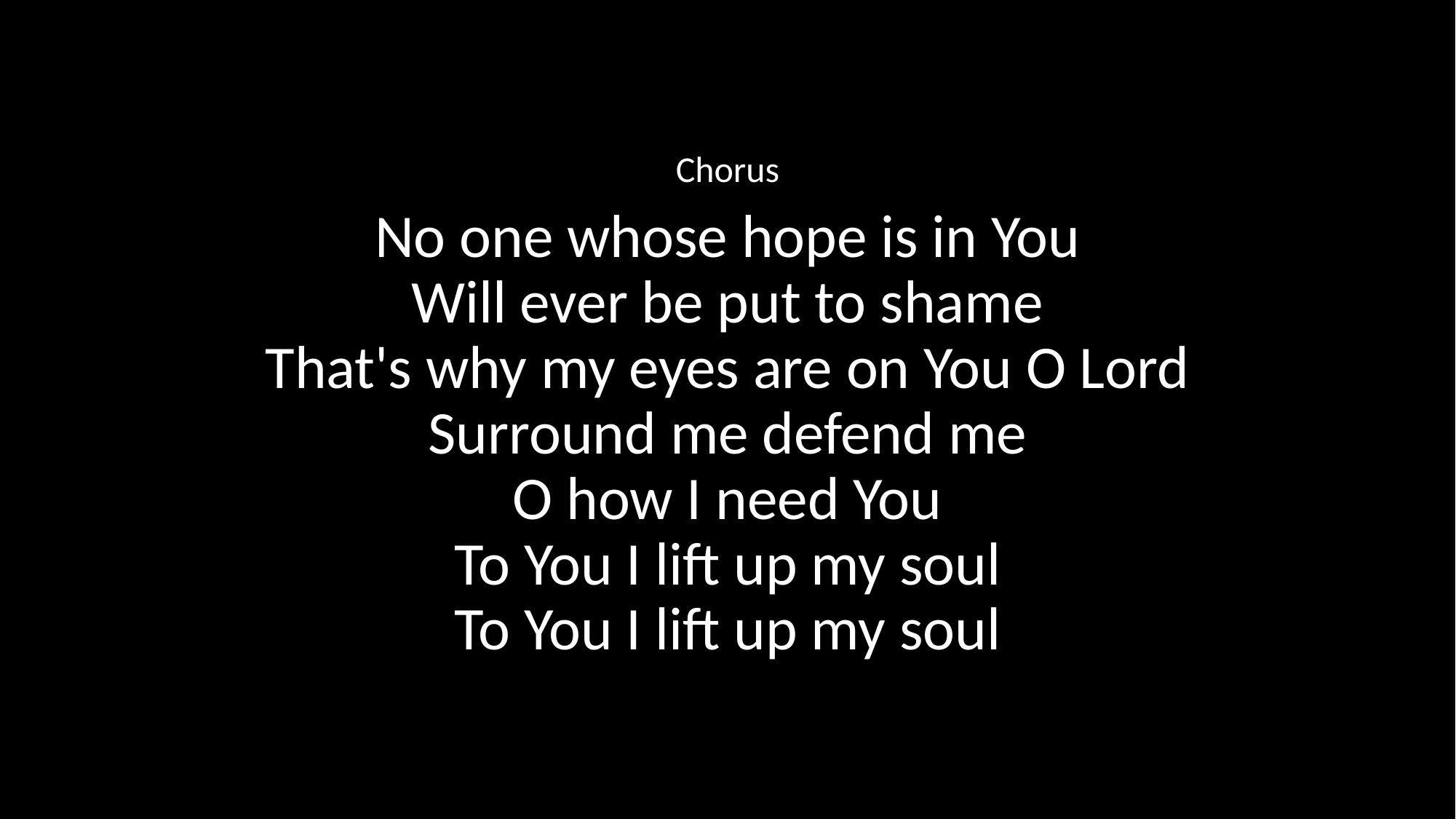

Chorus
No one whose hope is in You
Will ever be put to shame
That's why my eyes are on You O Lord
Surround me defend me
O how I need You
To You I lift up my soul
To You I lift up my soul